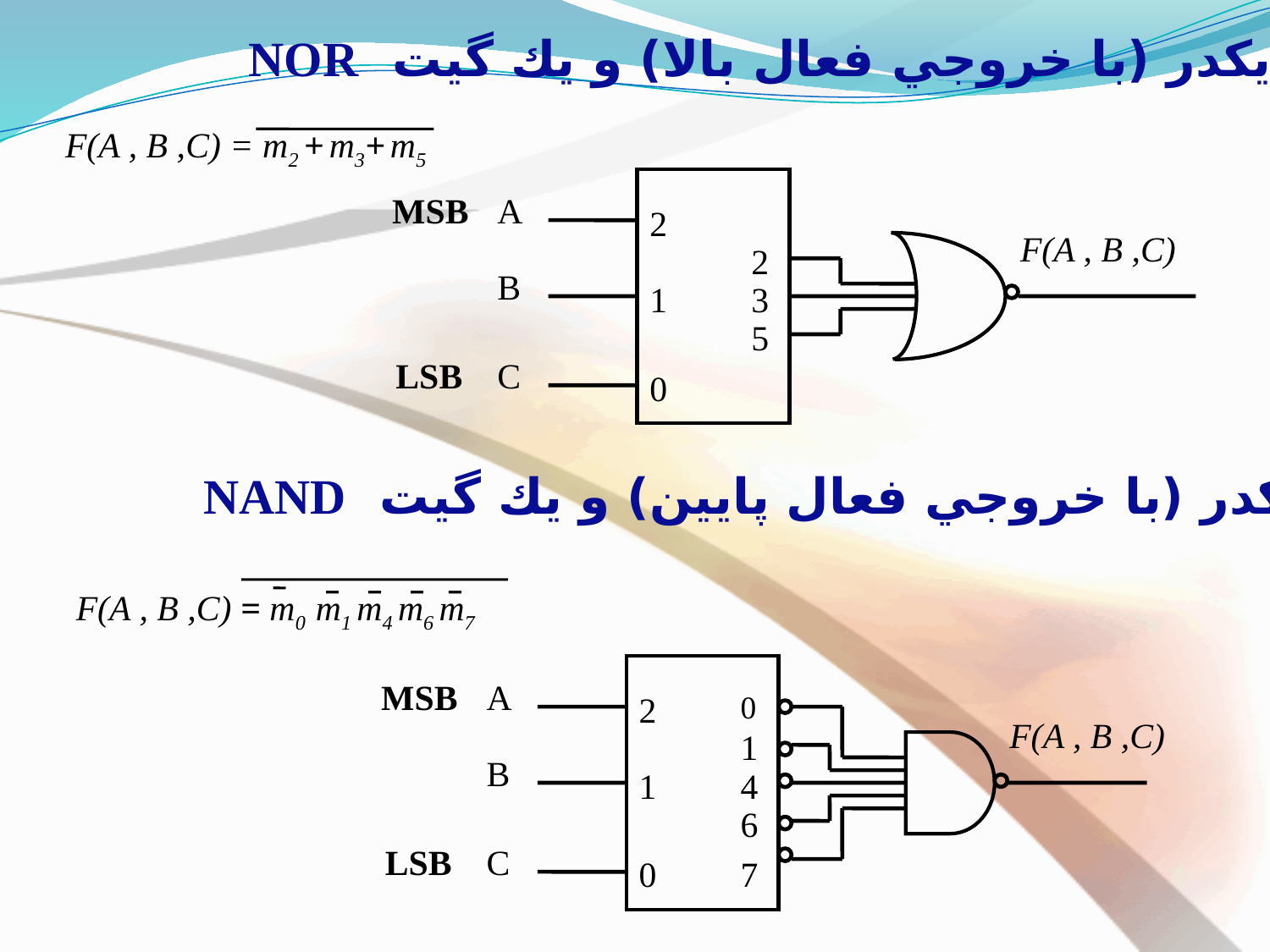

- يك ديكدر (با خروجي فعال بالا) و يك گيت  NOR
F(A , B ,C) = m2 + m3+ m5

 MSB
A

2

F(A , B ,C)

2

B

1
3

5

LSB
C
0

- يك ديكدر (با خروجي فعال پايين) و يك گيت  NAND
F(A , B ,C) = m0  m1 m4 m6 m7

 MSB
A

2
0

F(A , B ,C)

1

B

1
4

6

LSB
C
0
7